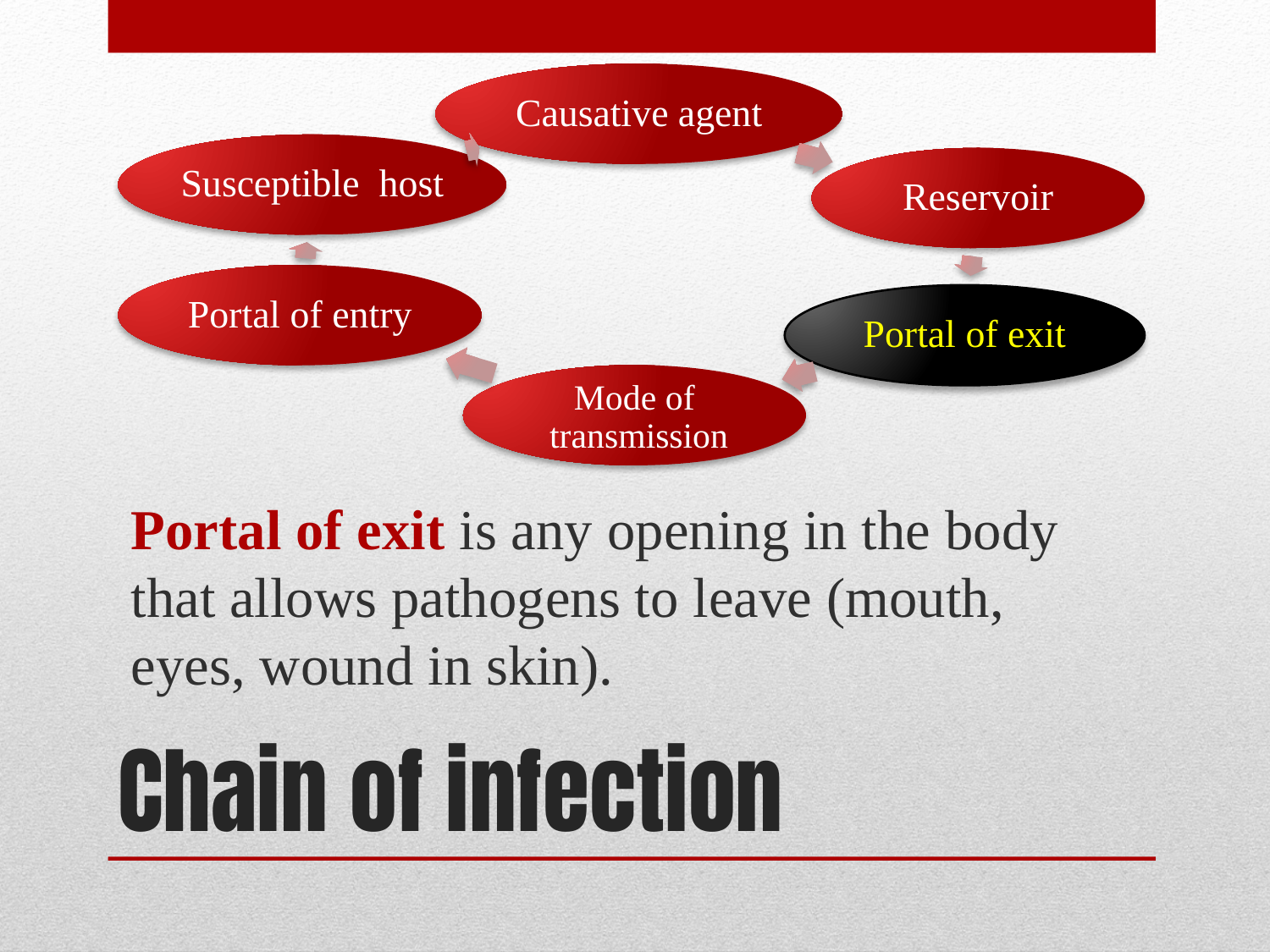

Causative agent

Reservoir

Portal of exit

Mode of
 transmission

Portal of entry

Susceptible  host

Portal of exit is any opening in the body that allows pathogens to leave (mouth, eyes, wound in skin).
# Chain of infection